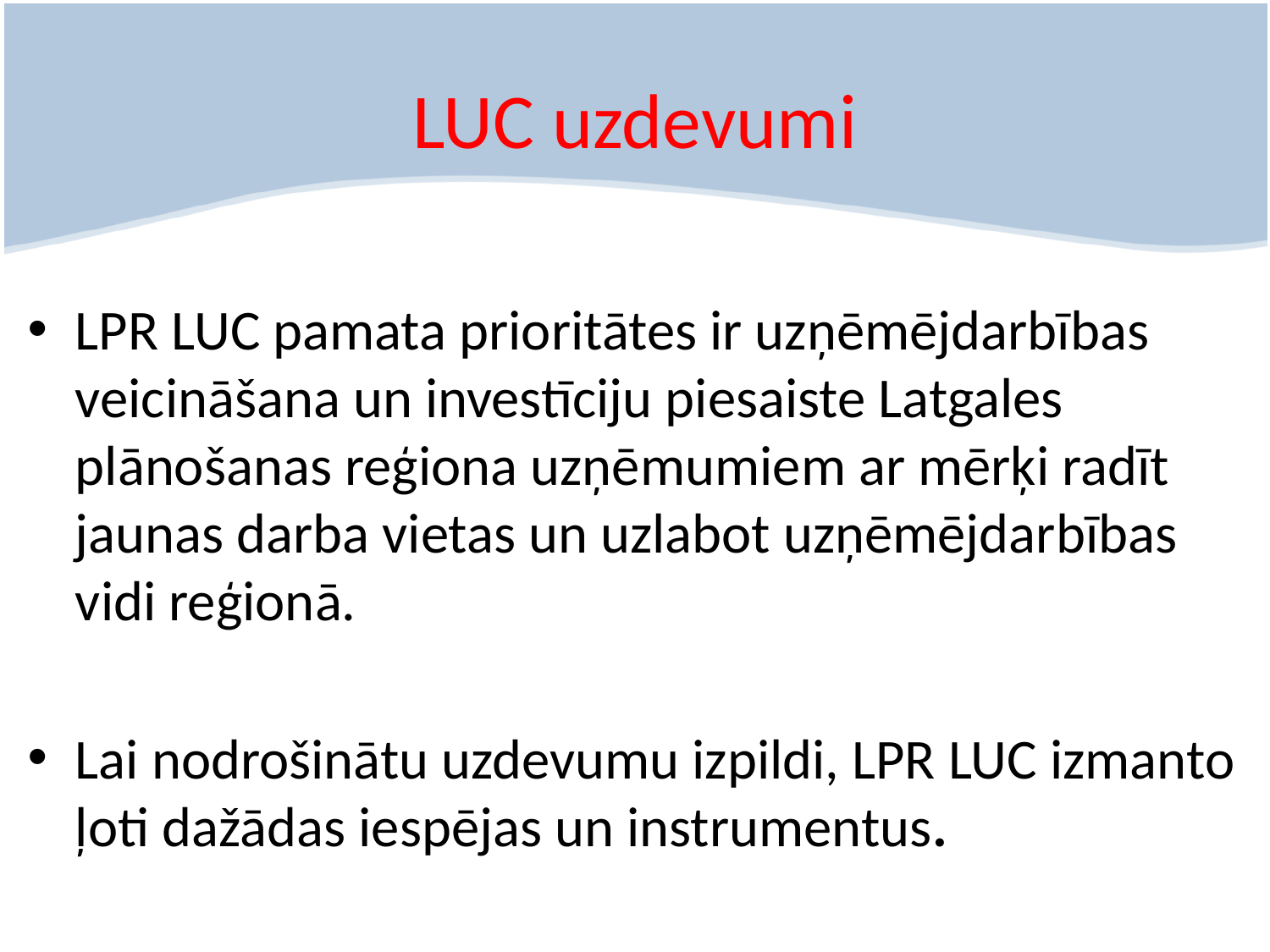

# LUC uzdevumi

LPR LUC pamata prioritātes ir uzņēmējdarbības veicināšana un investīciju piesaiste Latgales plānošanas reģiona uzņēmumiem ar mērķi radīt jaunas darba vietas un uzlabot uzņēmējdarbības vidi reģionā.

Lai nodrošinātu uzdevumu izpildi, LPR LUC izmanto ļoti dažādas iespējas un instrumentus.